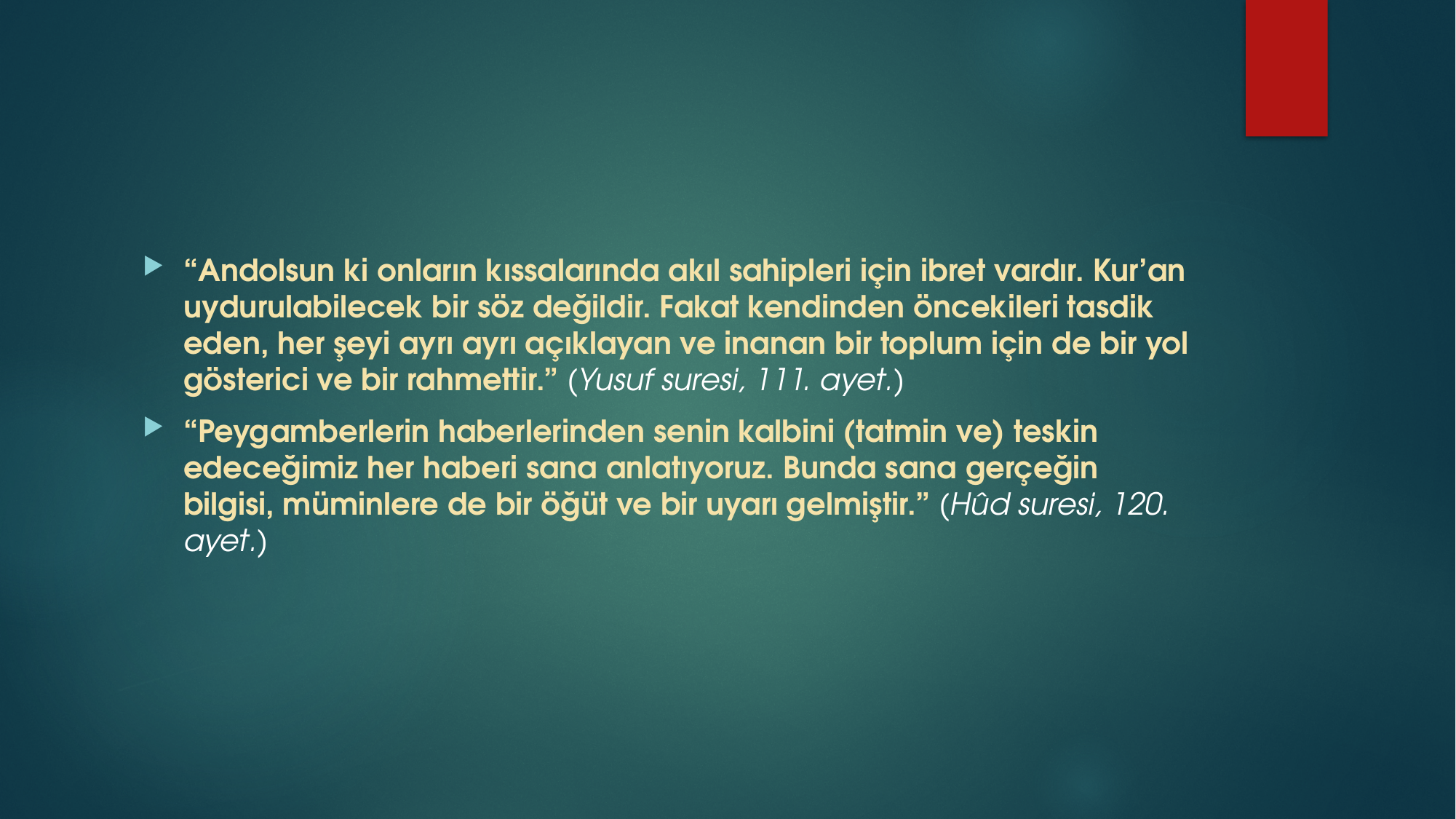

#
“Andolsun ki onların kıssalarında akıl sahipleri için ibret vardır. Kur’an uydurulabilecek bir söz değildir. Fakat kendinden öncekileri tasdik eden, her şeyi ayrı ayrı açıklayan ve inanan bir toplum için de bir yol gösterici ve bir rahmettir.” (Yusuf suresi, 111. ayet.)
“Peygamberlerin haberlerinden senin kalbini (tatmin ve) teskin edeceğimiz her haberi sana anlatıyoruz. Bunda sana gerçeğin bilgisi, müminlere de bir öğüt ve bir uyarı gelmiştir.” (Hûd suresi, 120. ayet.)